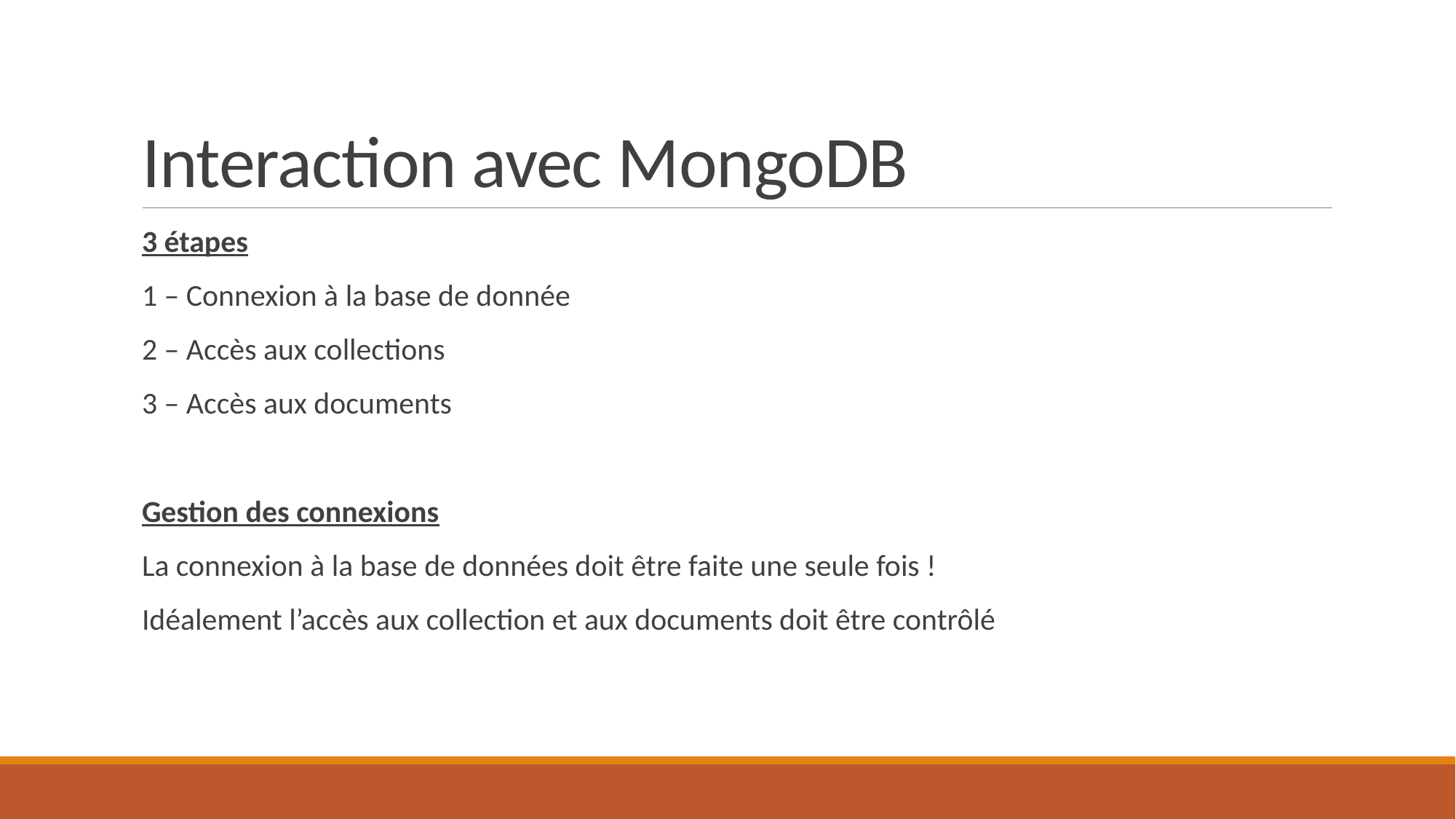

# Interaction avec MongoDB
3 étapes
1 – Connexion à la base de donnée
2 – Accès aux collections
3 – Accès aux documents

Gestion des connexions
La connexion à la base de données doit être faite une seule fois !
Idéalement l’accès aux collection et aux documents doit être contrôlé